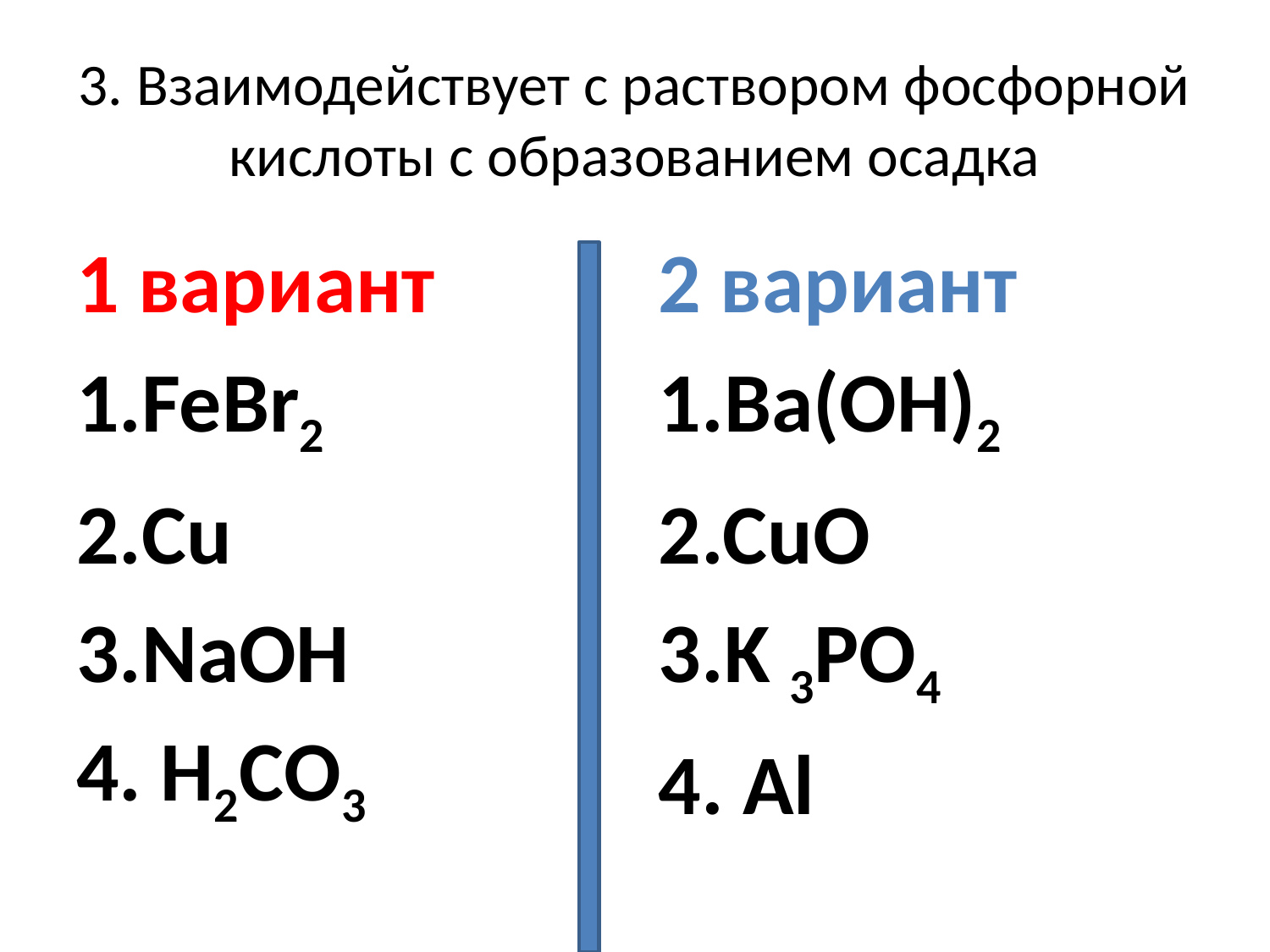

# 3. Взаимодействует с раствором фосфорной кислоты с образованием осадка
1 вариант
1.FeBr2
2.Cu
3.NaOH
4. Н2CО3
2 вариант
1.Вa(ОН)2
2.CuO
3.K 3РO4
4. Al